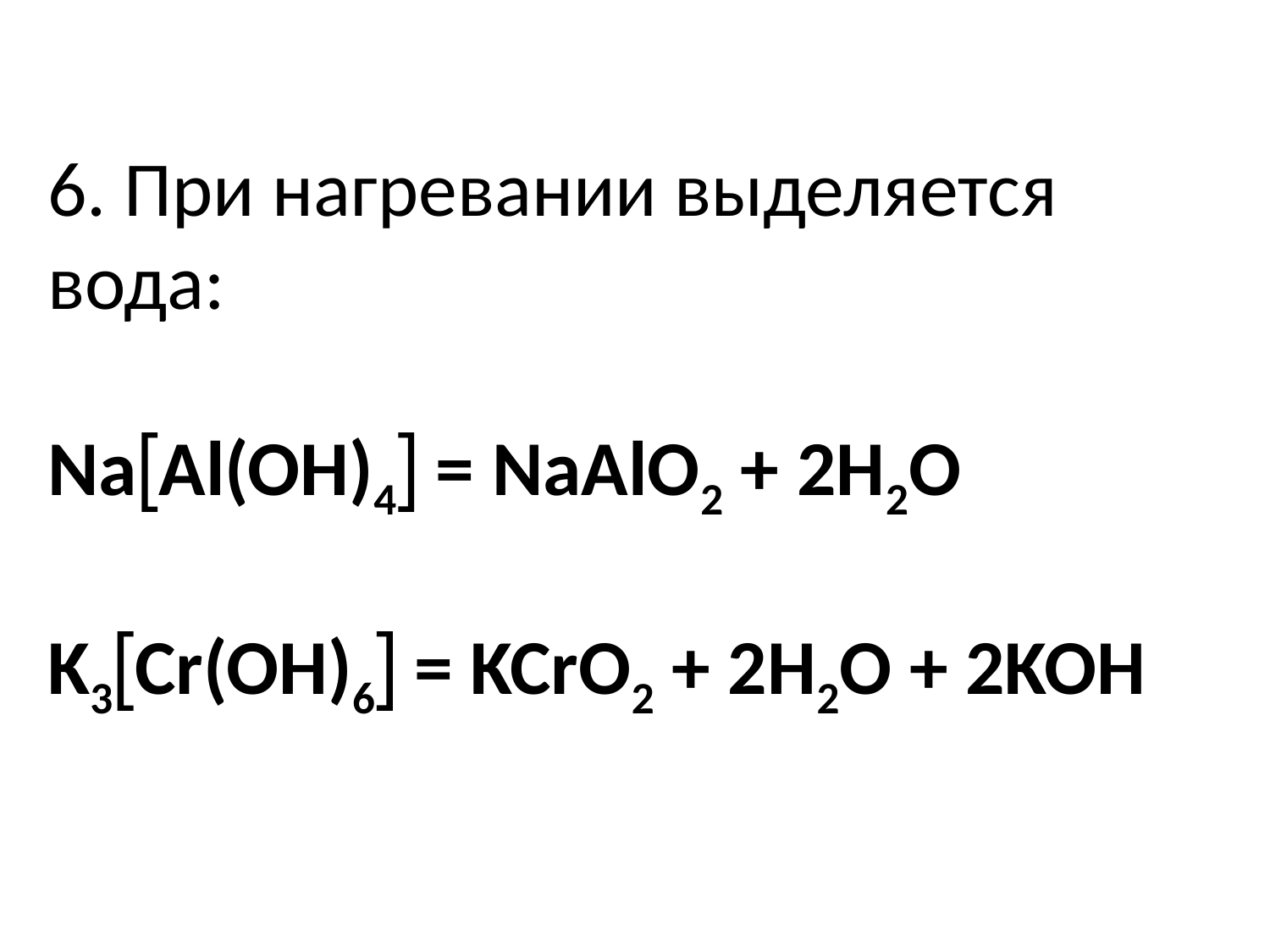

# 6. При нагревании выделяется вода: Na[Al(OH)4] = NaAlO2 + 2H2O K3[Cr(OH)6] = KCrO2 + 2H2O + 2KOH